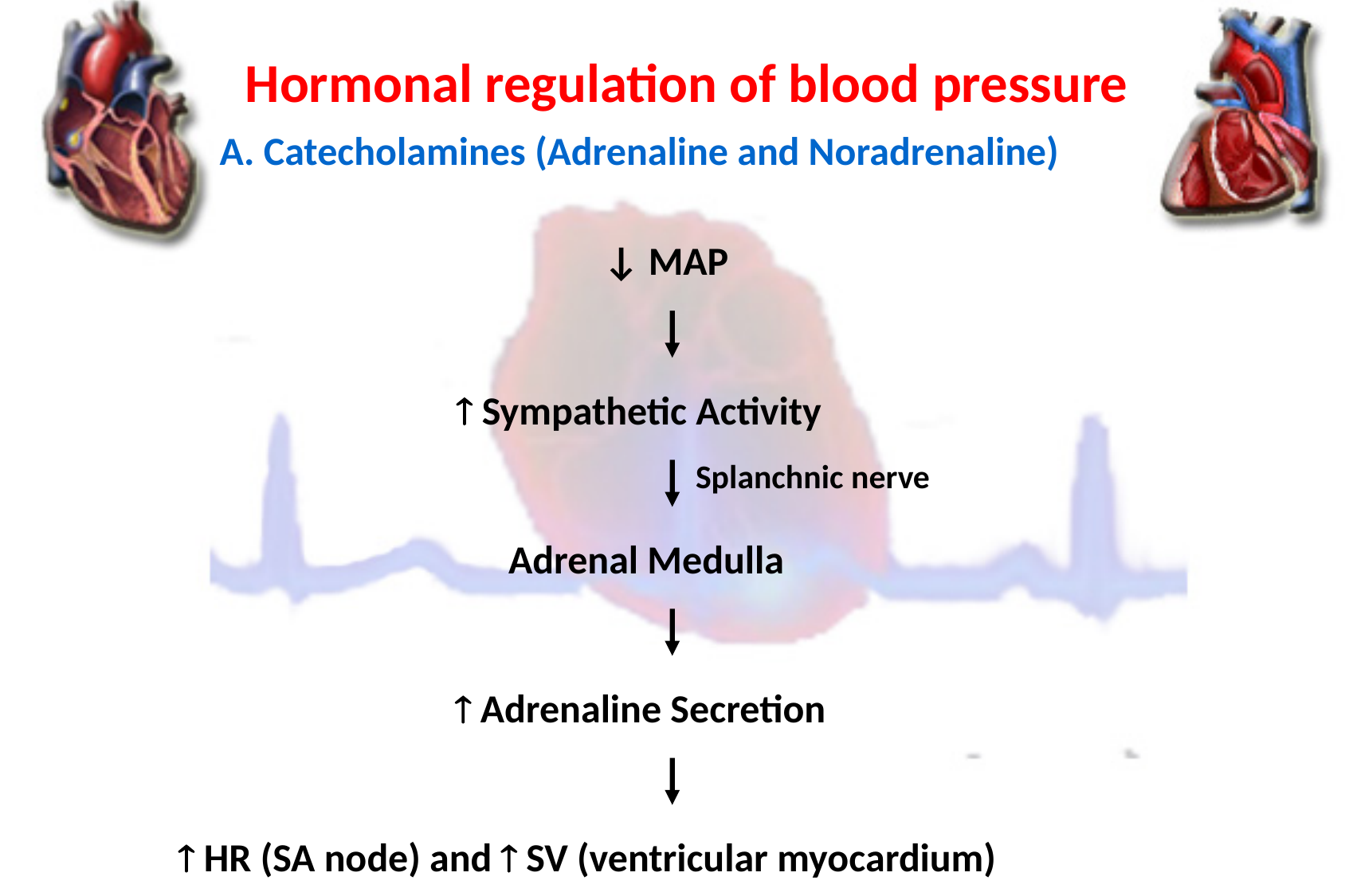

Hormonal regulation of blood pressure
A. Catecholamines (Adrenaline and Noradrenaline)
↓ MAP

↑ Sympathetic Activity
Splanchnic nerve

Adrenal Medulla

↑ Adrenaline Secretion

↑ HR (SA node) and ↑ SV (ventricular myocardium)